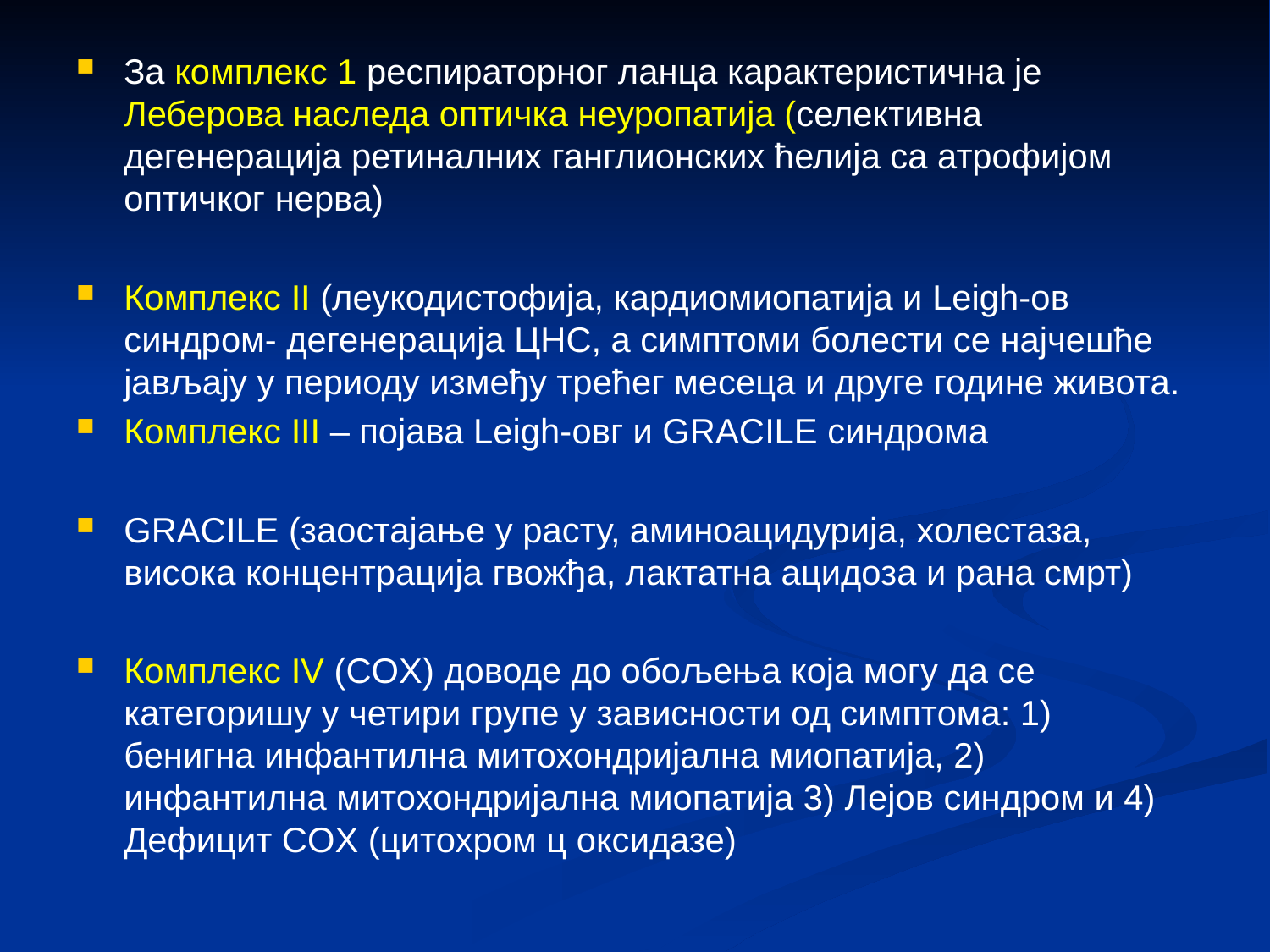

За комплекс 1 респираторног ланца карактеристична је Леберова наследа оптичка неуропатија (селективна дегенерација ретиналних ганглионских ћелија са атрофијом оптичког нерва)

Комплекс II (леукодистофија, кардиомиопатија и Leigh-ов синдром- дегенерација ЦНС, а симптоми болести се најчешће јављају у периоду између трећег месеца и друге године живота.
Комплекс III – појава Leigh-овг и GRACILE синдрома

GRACILE (заостајање у расту, аминоацидурија, холестаза, висока концентрација гвожђа, лактатна ацидоза и рана смрт)

Комплекс IV (COX) доводе до обољења која могу да се категоришу у четири групе у зависности од симптома: 1)  бенигна инфантилна митохондријална миопатија, 2) инфантилна митохондријална миопатија 3) Лејов синдром и 4) Дефицит COX (цитохром ц оксидазе)